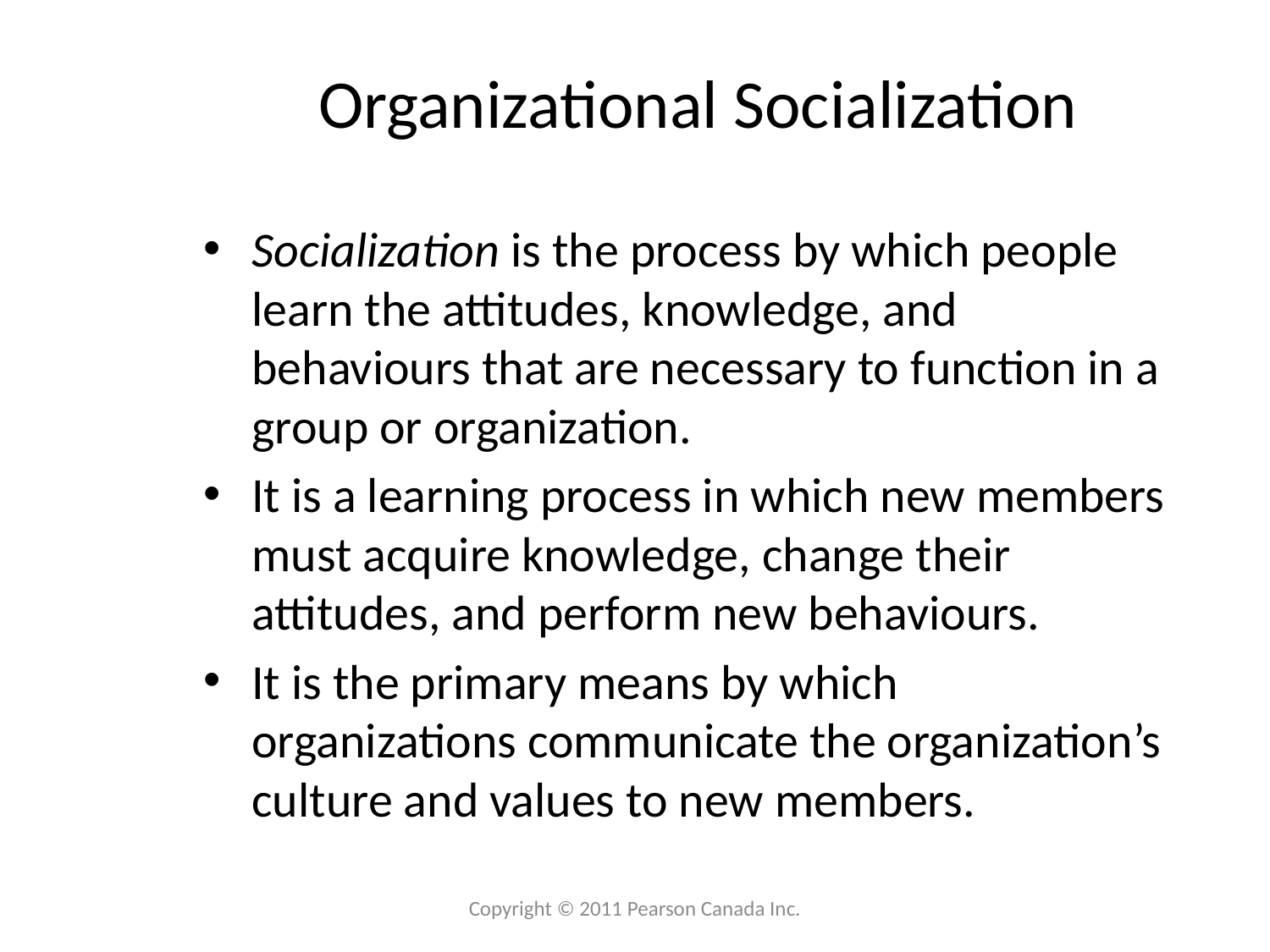

# Organizational Socialization
Socialization is the process by which people learn the attitudes, knowledge, and behaviours that are necessary to function in a group or organization.
It is a learning process in which new members must acquire knowledge, change their attitudes, and perform new behaviours.
It is the primary means by which organizations communicate the organization’s culture and values to new members.
Copyright © 2011 Pearson Canada Inc.